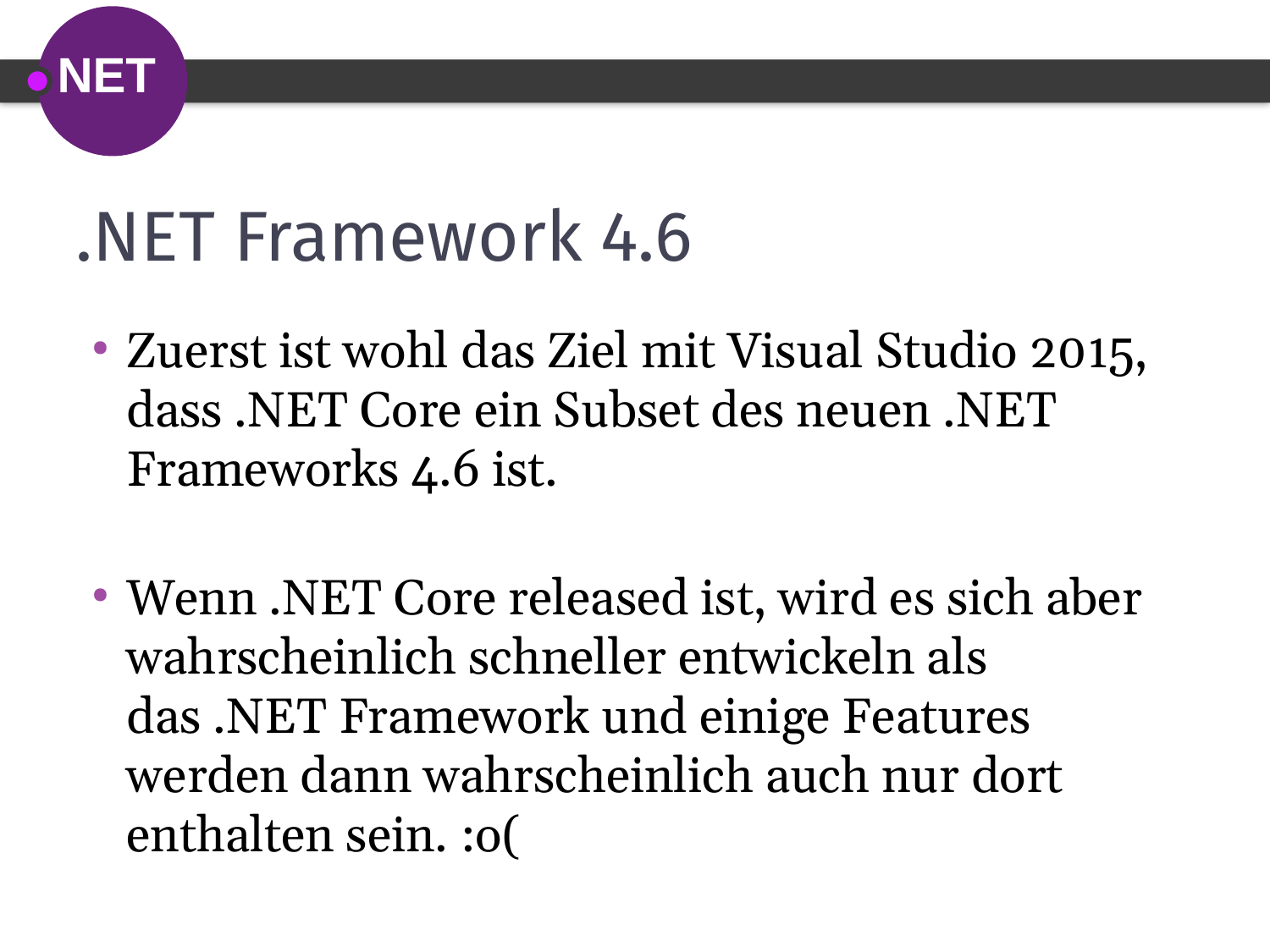

# .NET Framework 4.6
Zuerst ist wohl das Ziel mit Visual Studio 2015, dass .NET Core ein Subset des neuen .NET Frameworks 4.6 ist.

Wenn .NET Core released ist, wird es sich aber wahrscheinlich schneller entwickeln als das .NET Framework und einige Features werden dann wahrscheinlich auch nur dort enthalten sein. :o(